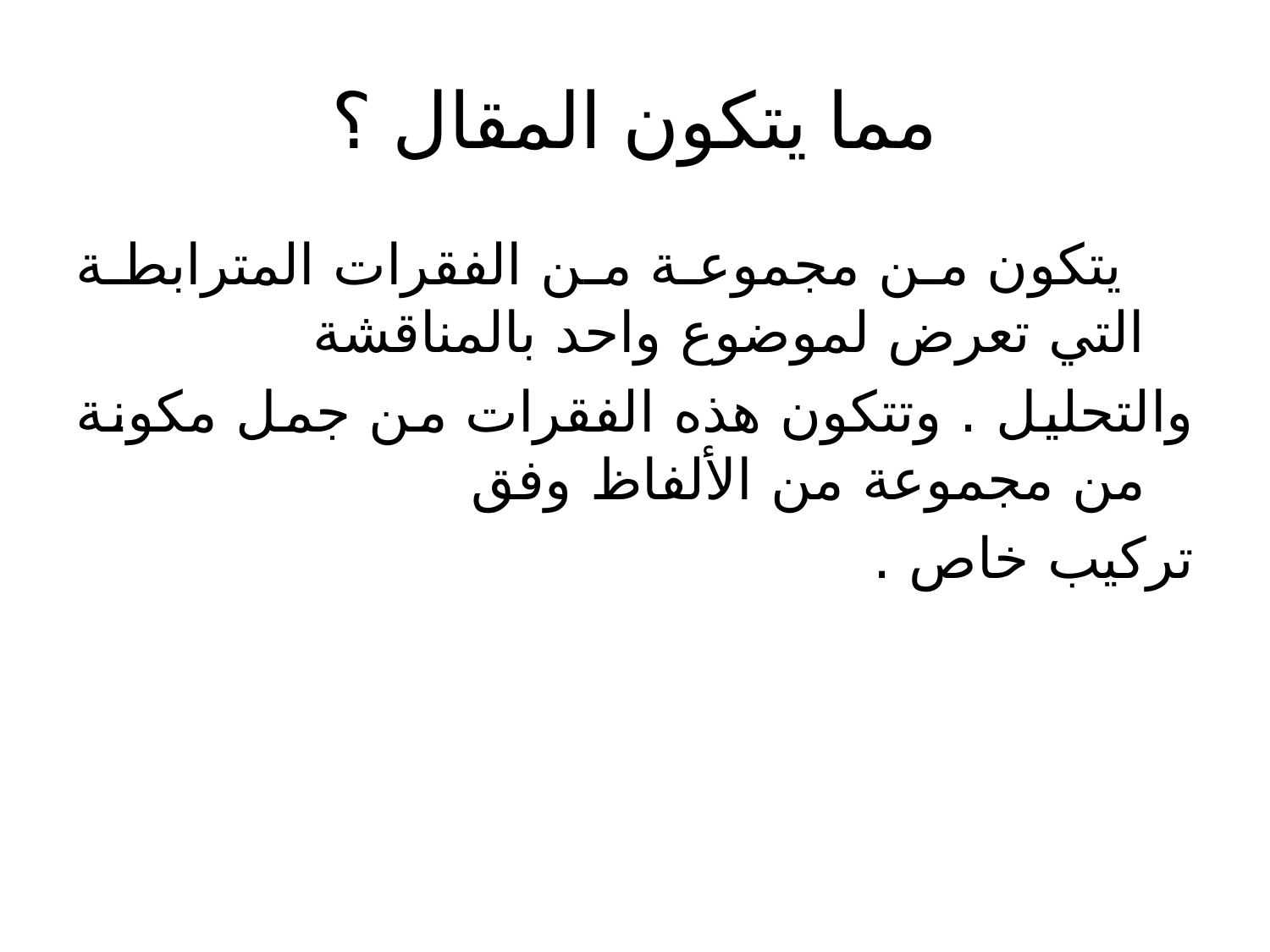

# مما يتكون المقال ؟
    يتكون من مجموعة من الفقرات المترابطة التي تعرض لموضوع واحد بالمناقشة
والتحليل . وتتكون هذه الفقرات من جمل مكونة من مجموعة من الألفاظ وفق
تركيب خاص .